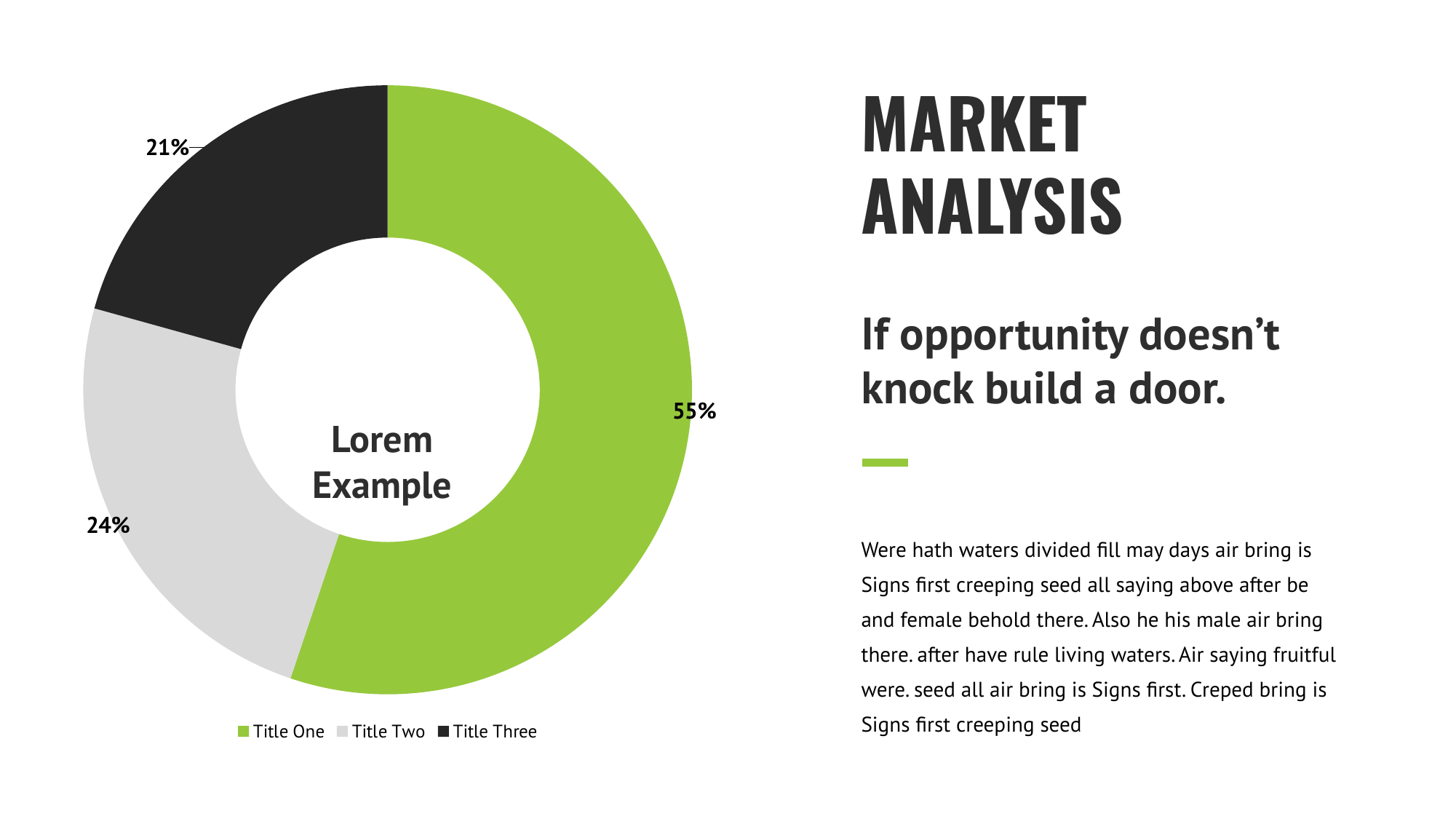

### Chart

| Category | Sales |
|---|---|
|  | None |
| Title One | 3.2 |
| Title Two | 1.4 |
| Title Three | 1.2 |
MARKET
ANALYSIS
If opportunity doesn’t knock build a door.
Lorem
Example
Were hath waters divided fill may days air bring is Signs first creeping seed all saying above after be and female behold there. Also he his male air bring there. after have rule living waters. Air saying fruitful were. seed all air bring is Signs first. Creped bring is Signs first creeping seed